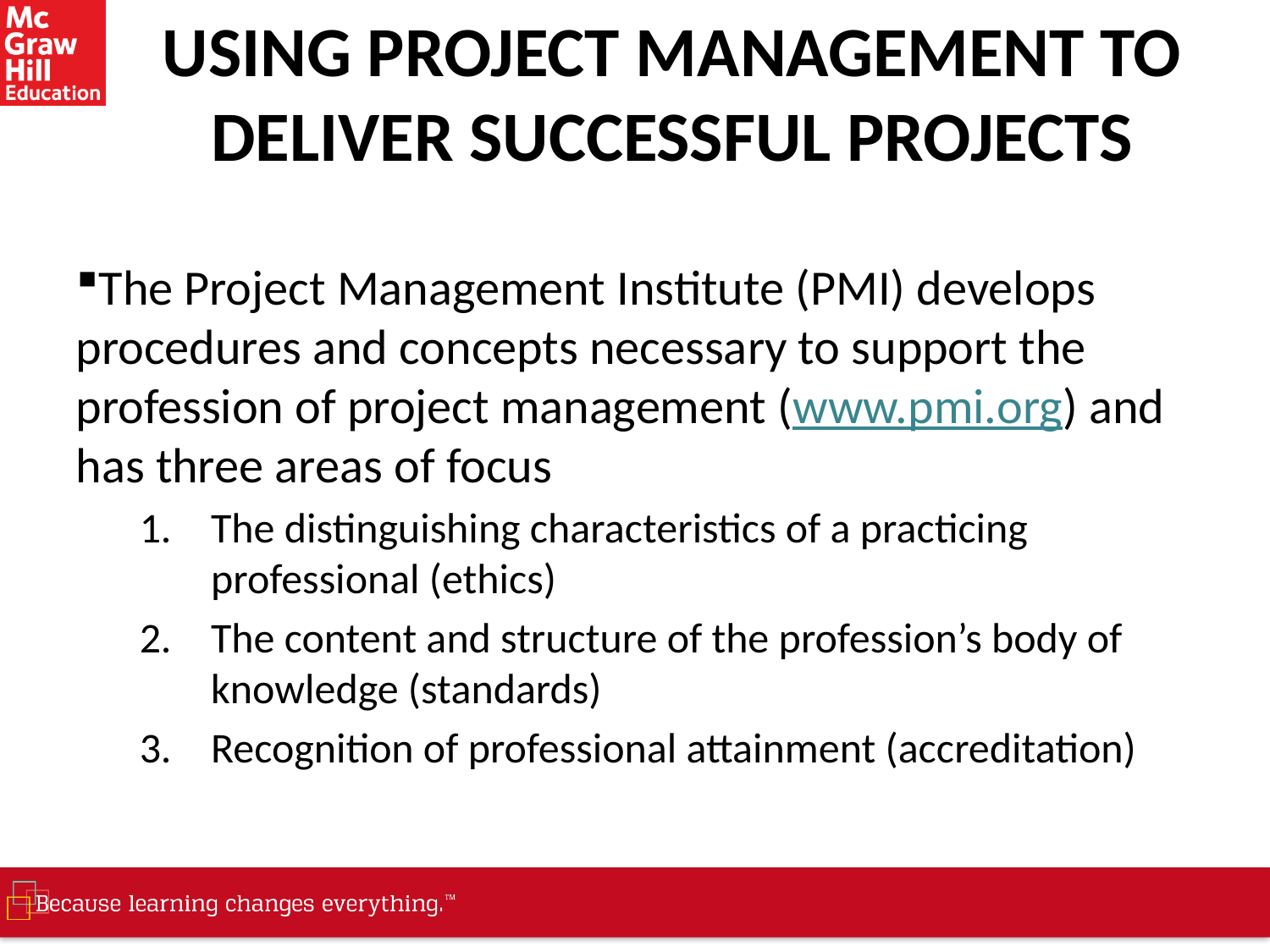

# USING PROJECT MANAGEMENT TO DELIVER SUCCESSFUL PROJECTS
The Project Management Institute (PMI) develops procedures and concepts necessary to support the profession of project management (www.pmi.org) and has three areas of focus
The distinguishing characteristics of a practicing professional (ethics)
The content and structure of the profession’s body of knowledge (standards)
Recognition of professional attainment (accreditation)